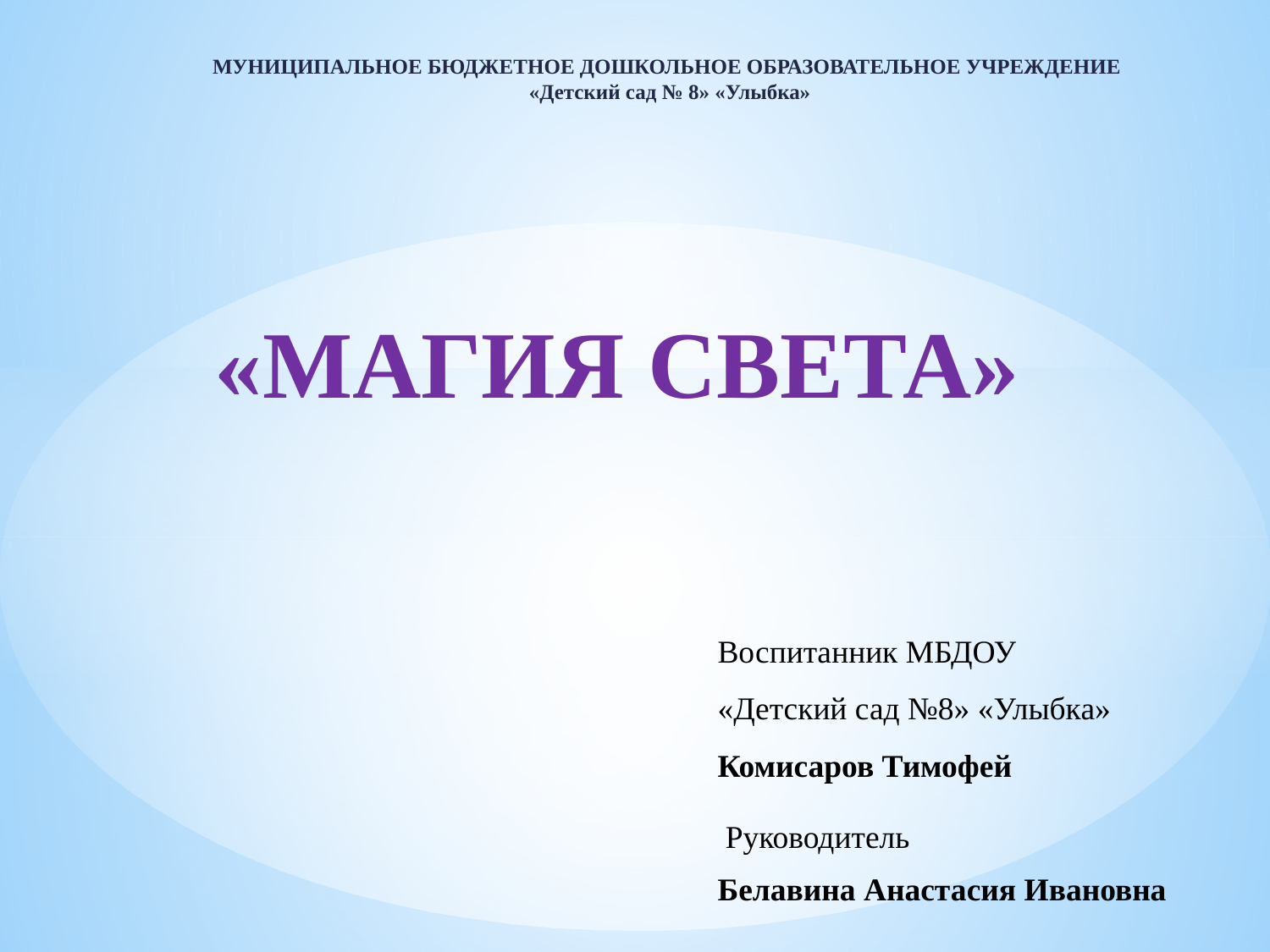

МУНИЦИПАЛЬНОЕ БЮДЖЕТНОЕ ДОШКОЛЬНОЕ ОБРАЗОВАТЕЛЬНОЕ УЧРЕЖДЕНИЕ
«Детский сад № 8» «Улыбка»
# «МАГИЯ СВЕТА»
Воспитанник МБДОУ
«Детский сад №8» «Улыбка»
Комисаров Тимофей
 Руководитель
Белавина Анастасия Ивановна